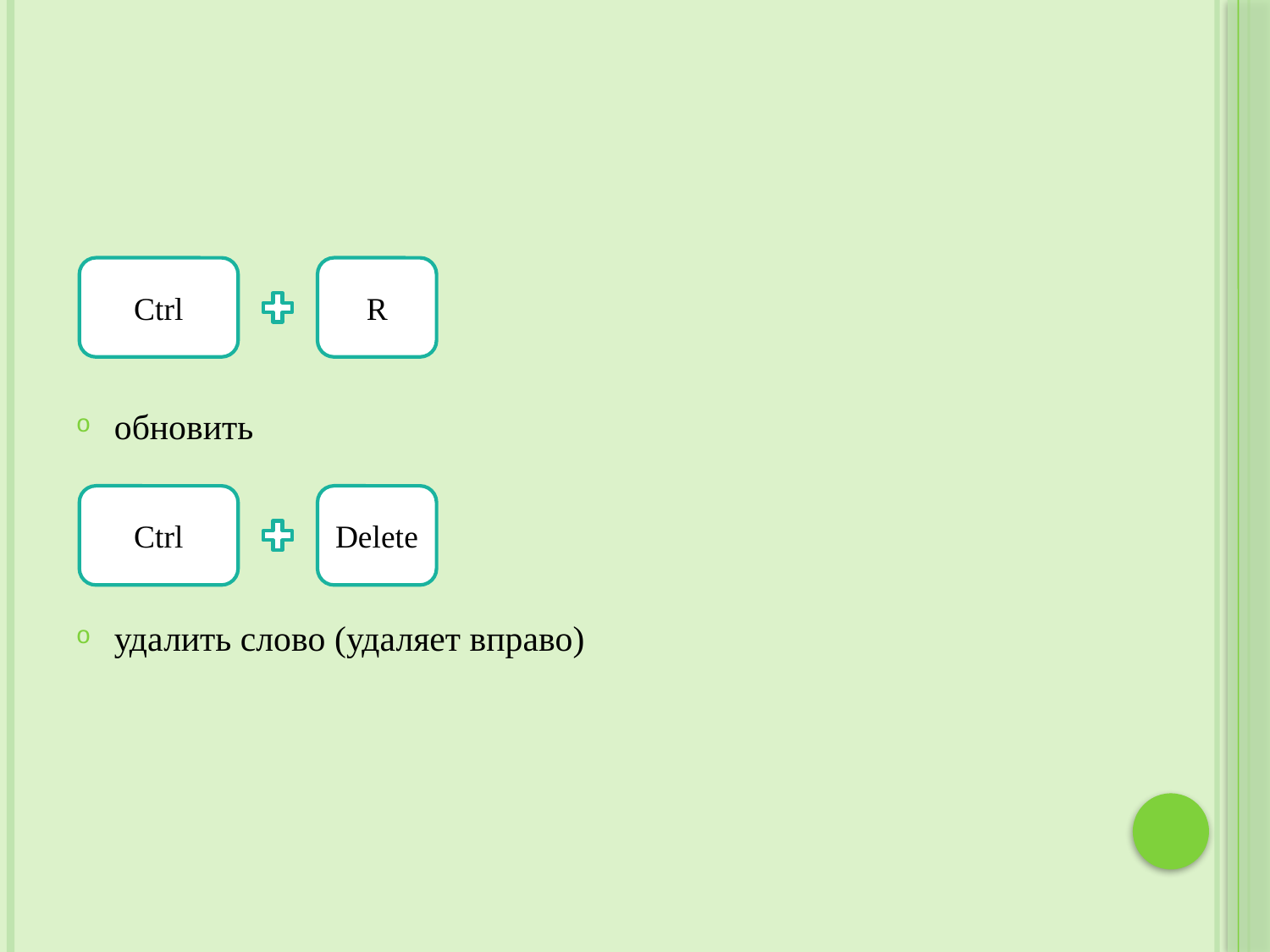

обновить

удалить слово (удаляет вправо)

Ctrl
R

Ctrl
Delete